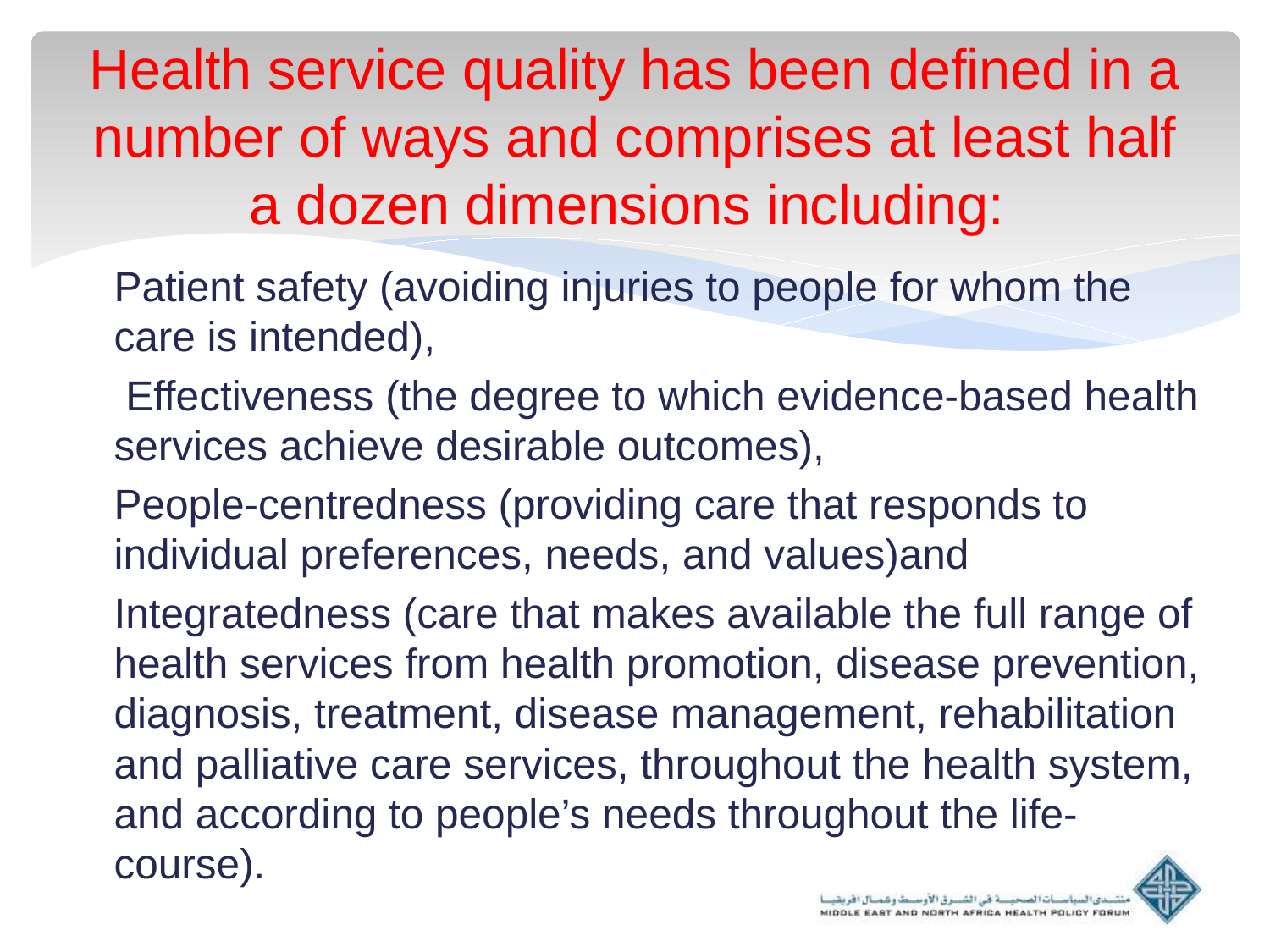

# Health service quality has been defined in a number of ways and comprises at least half a dozen dimensions including:
Patient safety (avoiding injuries to people for whom the care is intended),
 Effectiveness (the degree to which evidence-based health services achieve desirable outcomes),
People-centredness (providing care that responds to individual preferences, needs, and values)and
Integratedness (care that makes available the full range of health services from health promotion, disease prevention, diagnosis, treatment, disease management, rehabilitation and palliative care services, throughout the health system, and according to people’s needs throughout the life-course).